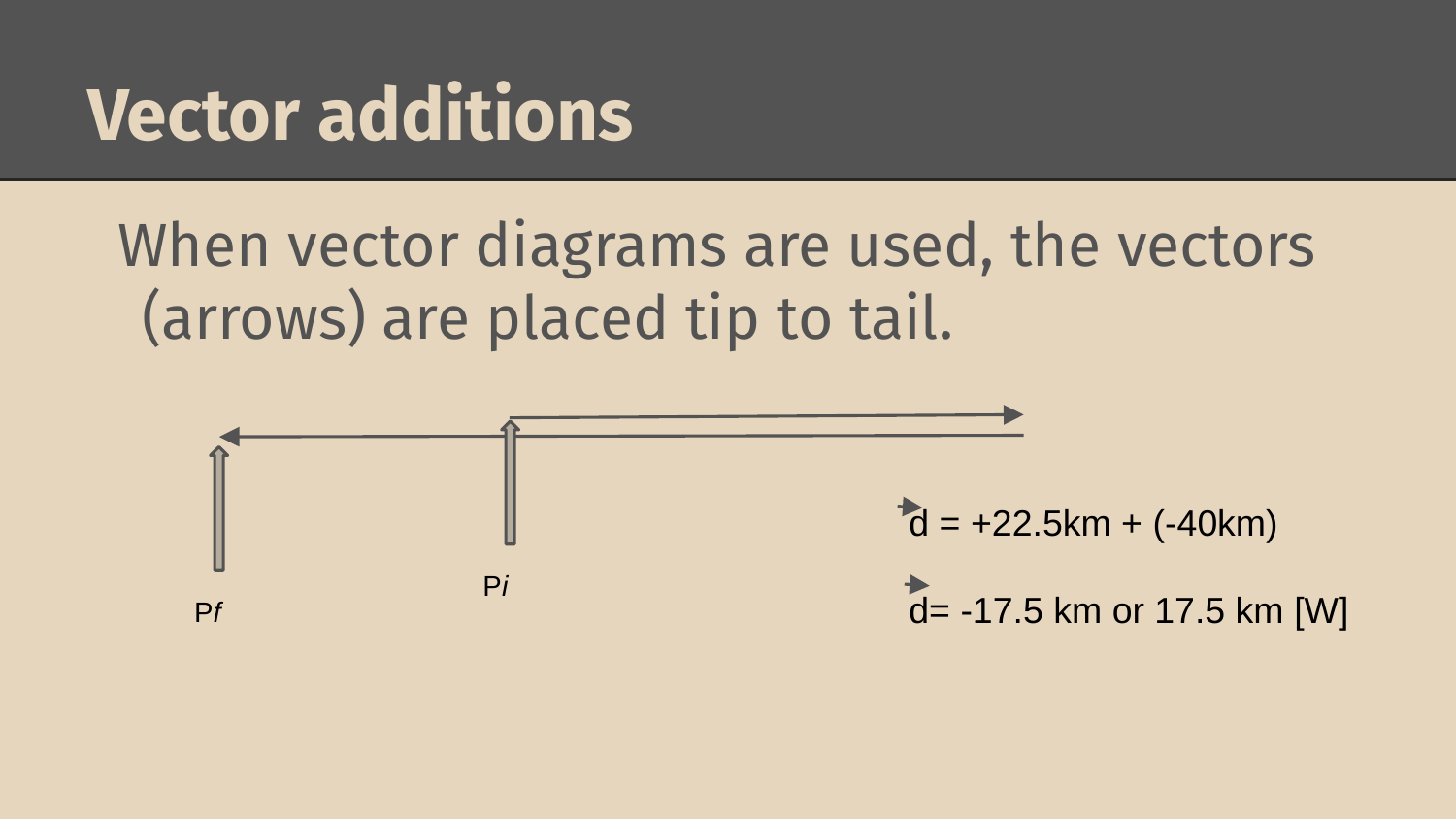

# Vector additions
When vector diagrams are used, the vectors (arrows) are placed tip to tail.

d = +22.5km + (-40km)

d= -17.5 km or 17.5 km [W]
Pi
Pf